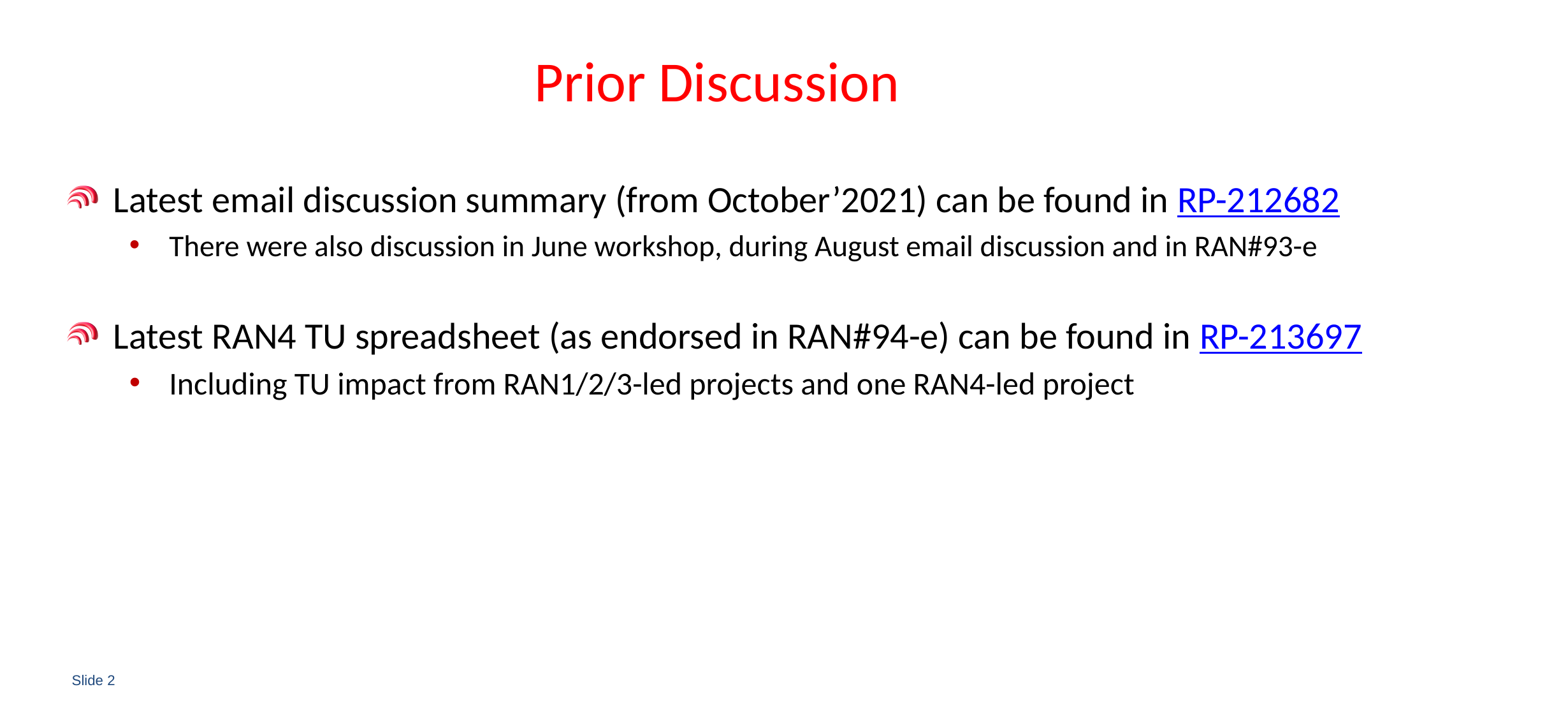

# Prior Discussion
Latest email discussion summary (from October’2021) can be found in RP-212682
There were also discussion in June workshop, during August email discussion and in RAN#93-e

Latest RAN4 TU spreadsheet (as endorsed in RAN#94-e) can be found in RP-213697
Including TU impact from RAN1/2/3-led projects and one RAN4-led project